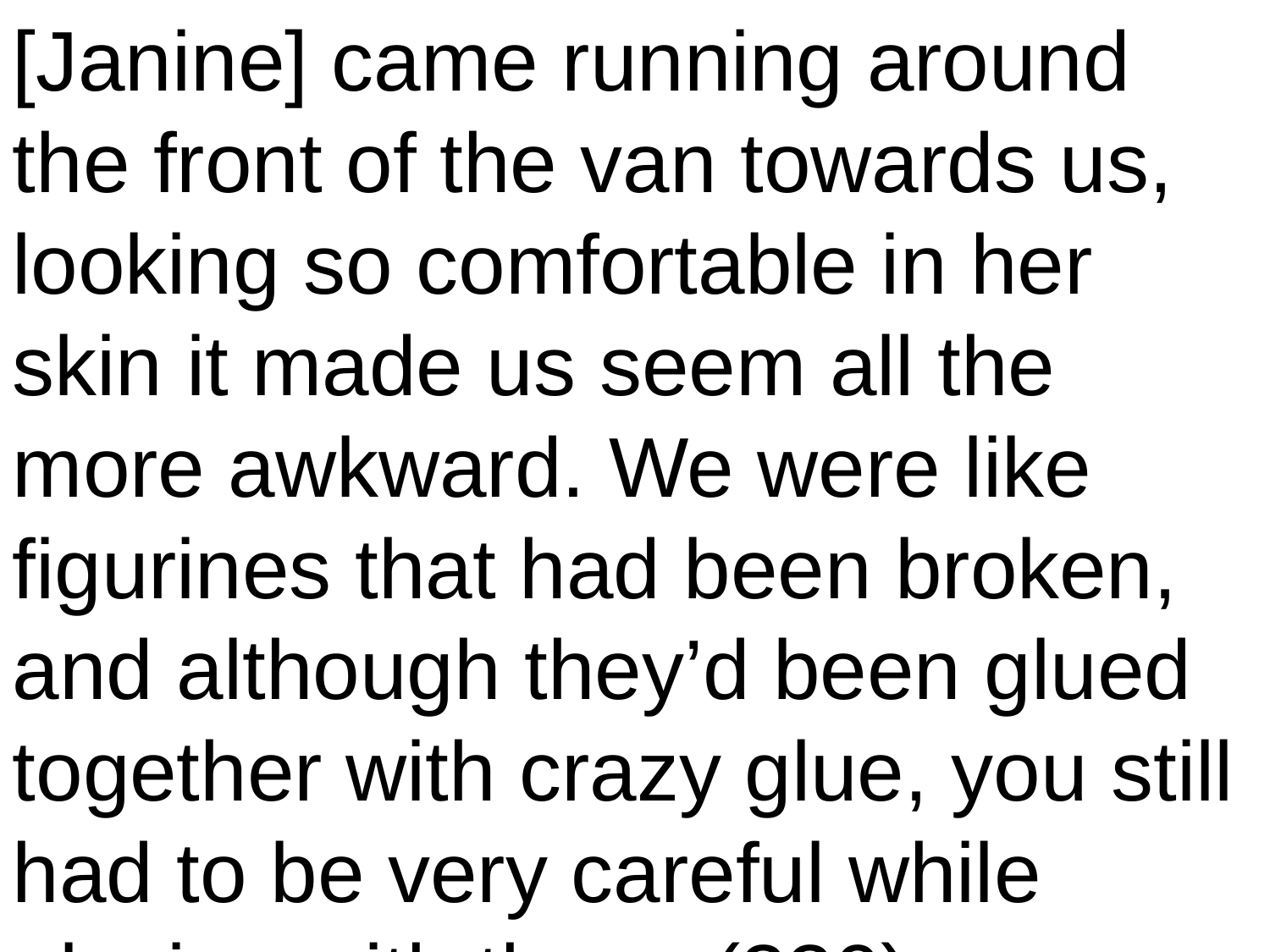

[Janine] came running around the front of the van towards us, looking so comfortable in her skin it made us seem all the more awkward. We were like figurines that had been broken, and although they’d been glued together with crazy glue, you still had to be very careful while playing with them. (330)